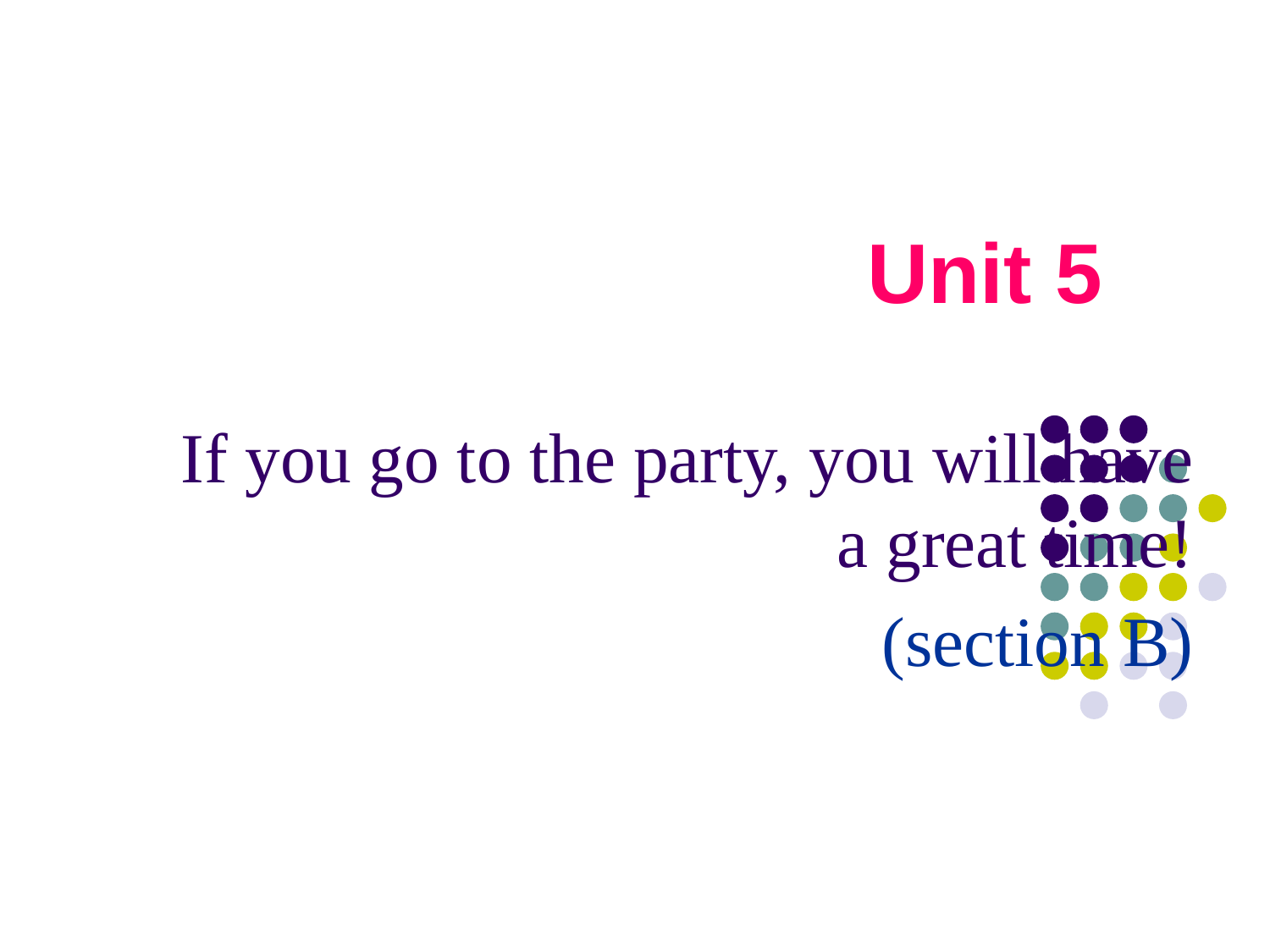

# Unit 5
If you go to the party, you will have a great time!
(section B)